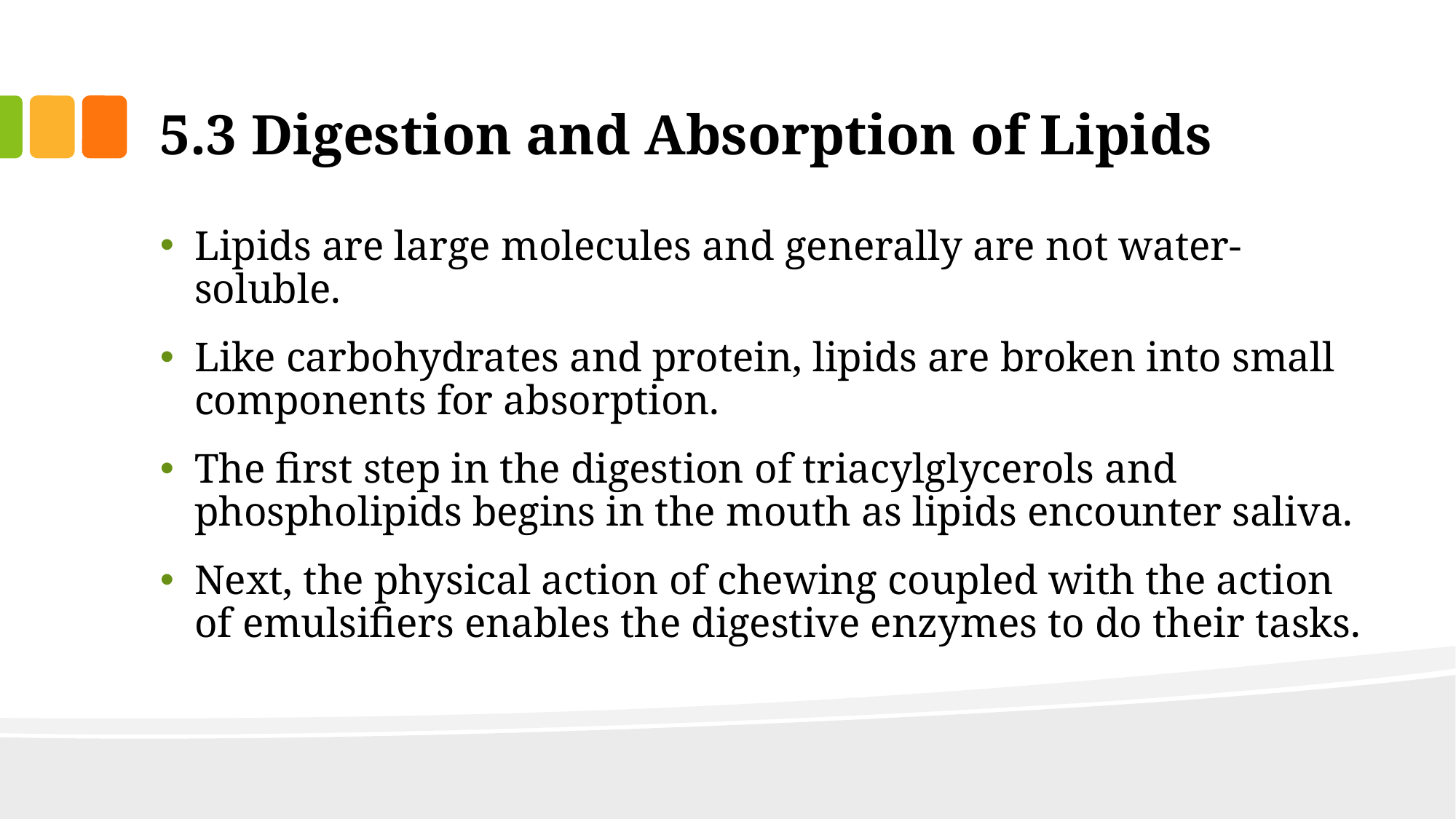

# 5.3 Digestion and Absorption of Lipids
Lipids are large molecules and generally are not water-soluble.
Like carbohydrates and protein, lipids are broken into small components for absorption.
The first step in the digestion of triacylglycerols and phospholipids begins in the mouth as lipids encounter saliva.
Next, the physical action of chewing coupled with the action of emulsifiers enables the digestive enzymes to do their tasks.